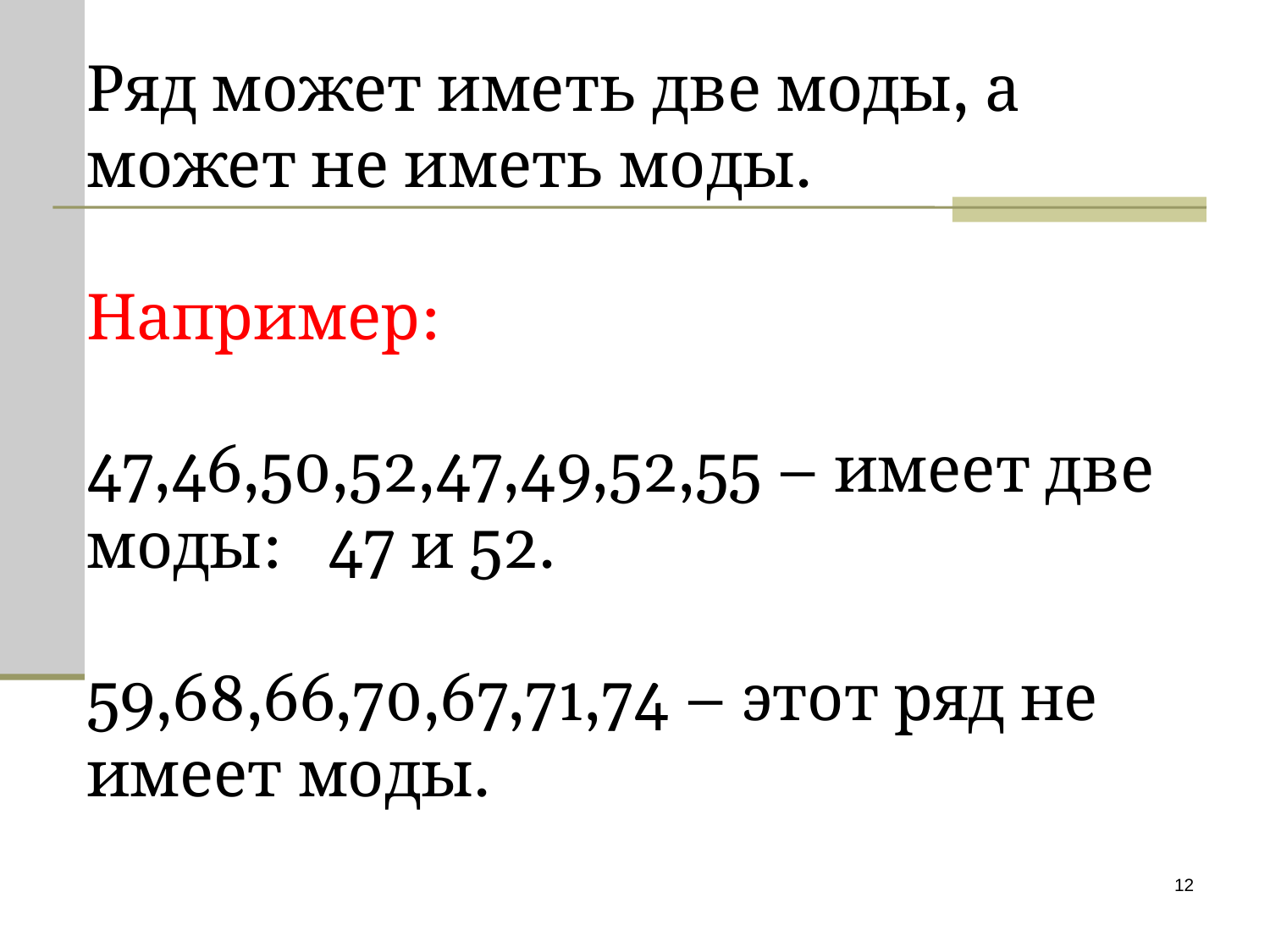

Ряд может иметь две моды, а может не иметь моды.

Например:

47,46,50,52,47,49,52,55 – имеет две моды:   47 и 52.

59,68,66,70,67,71,74 – этот ряд не имеет моды.
12